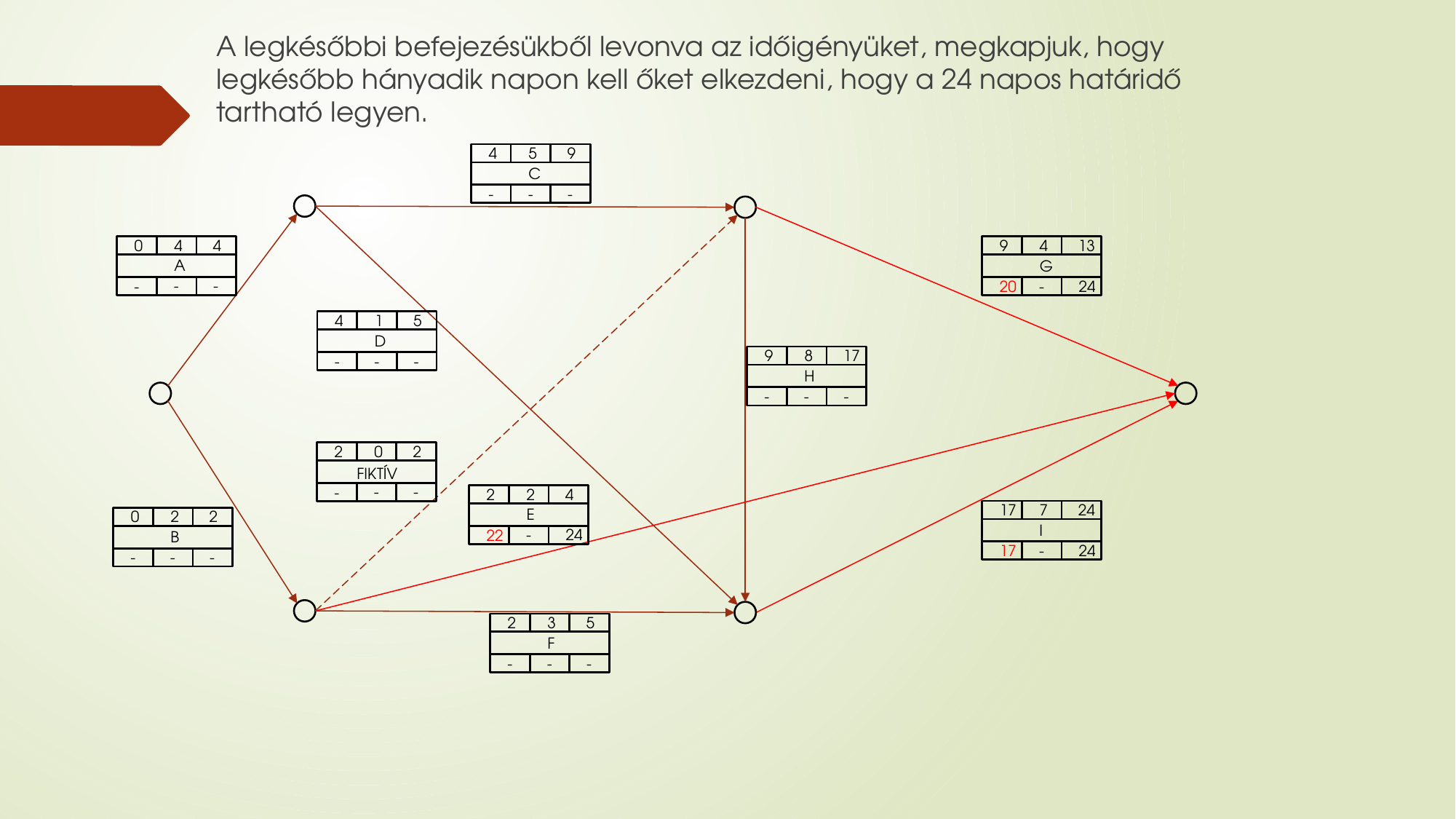

A legkésőbbi befejezésükből levonva az időigényüket, megkapjuk, hogy legkésőbb hányadik napon kell őket elkezdeni, hogy a 24 napos határidő tartható legyen.
4
5
9

C
-
-
-

0
4
4

A
-
-
-
9
4
13

G
-
24
20
4
1
5

D
-
-
-
9
8
17

H
-
-
-

2
0
2

FIKTÍV
-
-
-
2
2
4

E
-
24
22
17
7
24

I
-
24
17
0
2
2

B
-
-
-

2
3
5

F
-
-
-